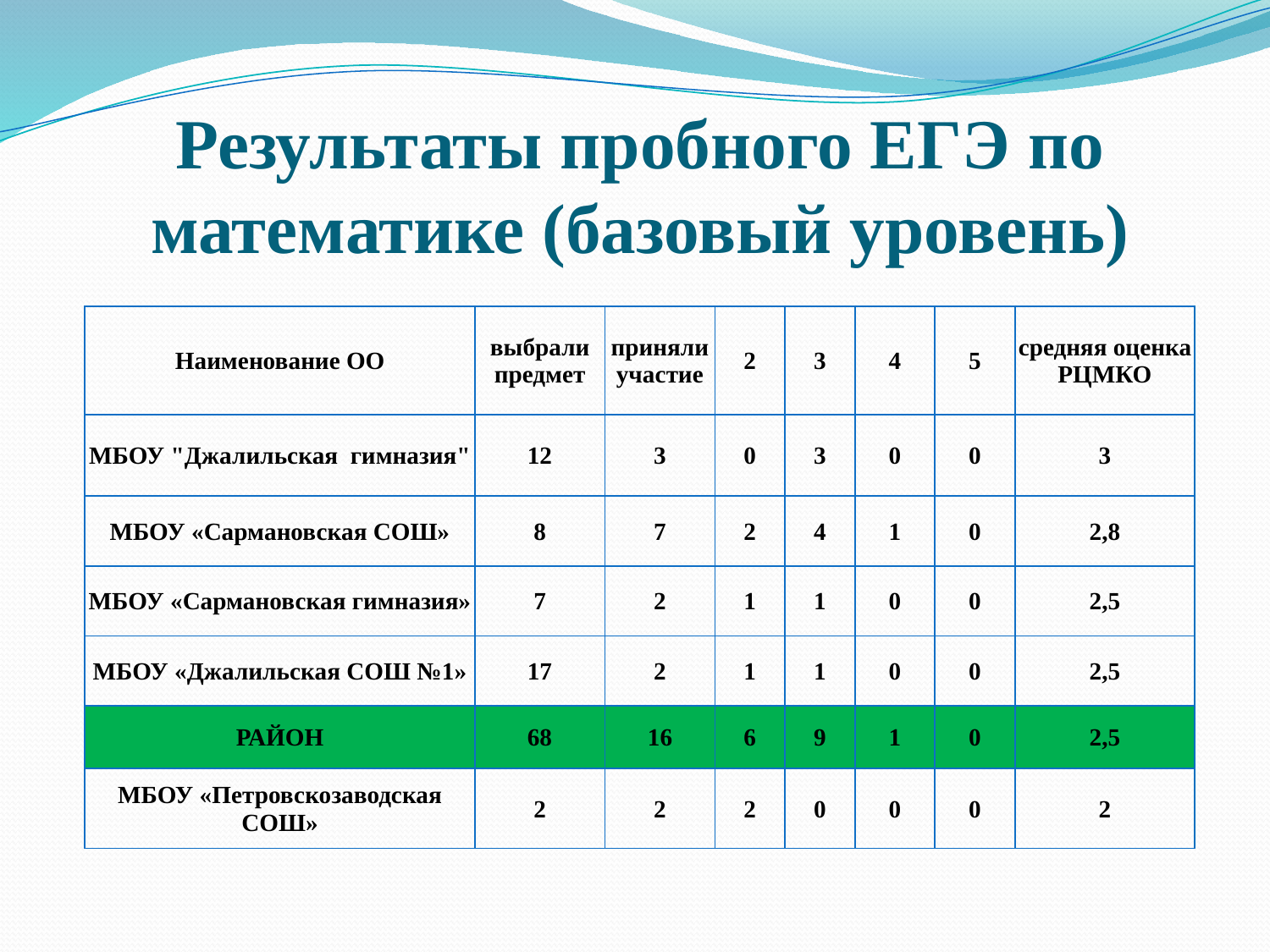

# Результаты пробного ЕГЭ по математике (базовый уровень)
| Наименование ОО | выбрали предмет | приняли участие | 2 | 3 | 4 | 5 | средняя оценка РЦМКО |
| --- | --- | --- | --- | --- | --- | --- | --- |
| МБОУ "Джалильская гимназия" | 12 | 3 | 0 | 3 | 0 | 0 | 3 |
| МБОУ «Сармановская СОШ» | 8 | 7 | 2 | 4 | 1 | 0 | 2,8 |
| МБОУ «Сармановская гимназия» | 7 | 2 | 1 | 1 | 0 | 0 | 2,5 |
| МБОУ «Джалильская СОШ №1» | 17 | 2 | 1 | 1 | 0 | 0 | 2,5 |
| РАЙОН | 68 | 16 | 6 | 9 | 1 | 0 | 2,5 |
| МБОУ «Петровскозаводская СОШ» | 2 | 2 | 2 | 0 | 0 | 0 | 2 |